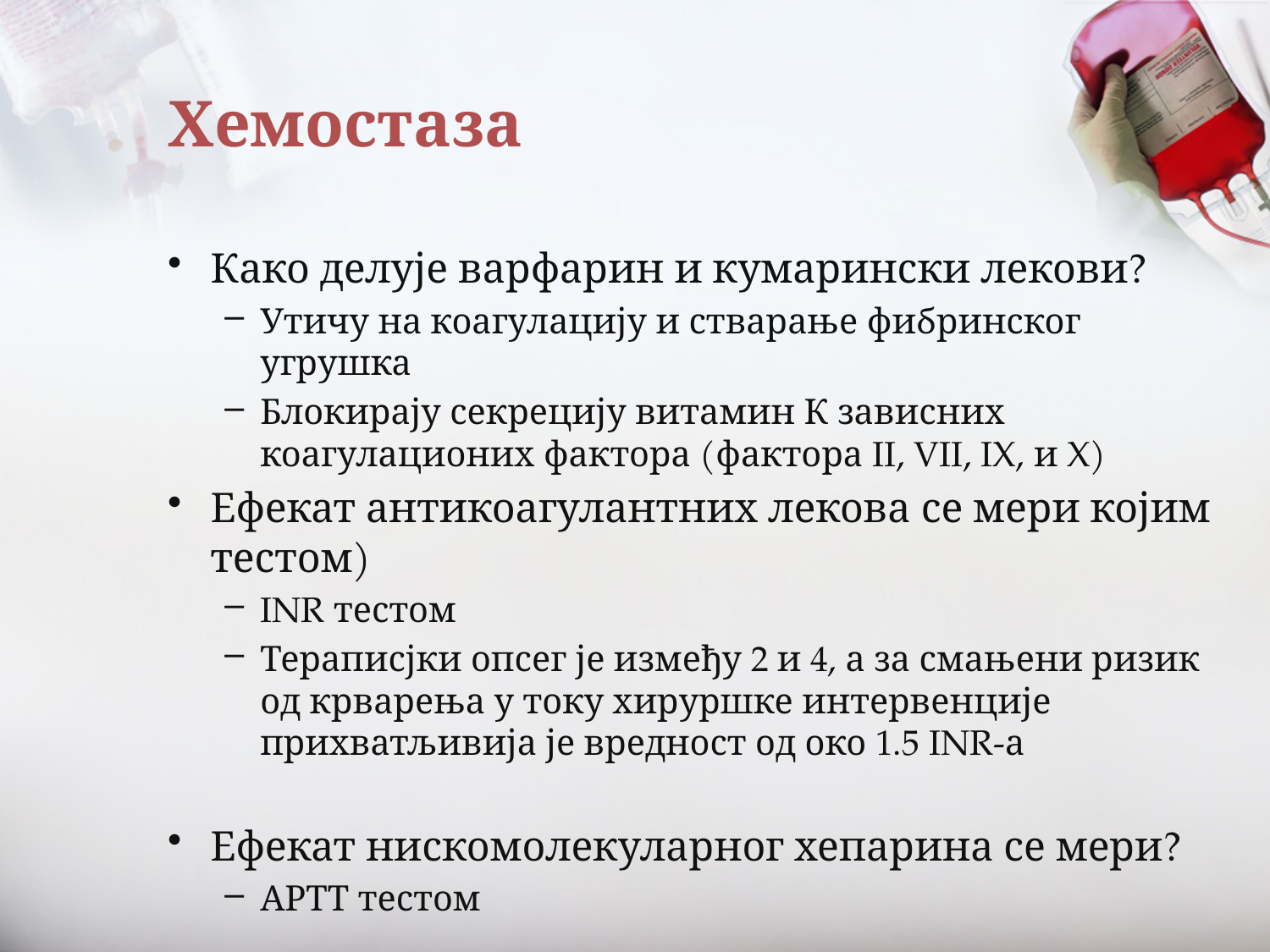

# Хемостаза
Како делује варфарин и кумарински лекови?
Утичу на коагулацију и стварање фибринског угрушка
Блокирају секрецију витамин К зависних коагулационих фактора (фактора II, VII, IX, и X)
Ефекат антикоагулантних лекова се мери којим тестом)
INR тестом
Тераписјки опсег је између 2 и 4, а за смањени ризик од крварења у току хируршке интервенције прихватљивија је вредност од око 1.5 INR-а

Ефекат нискомолекуларног хепарина се мери?
АРТТ тестом